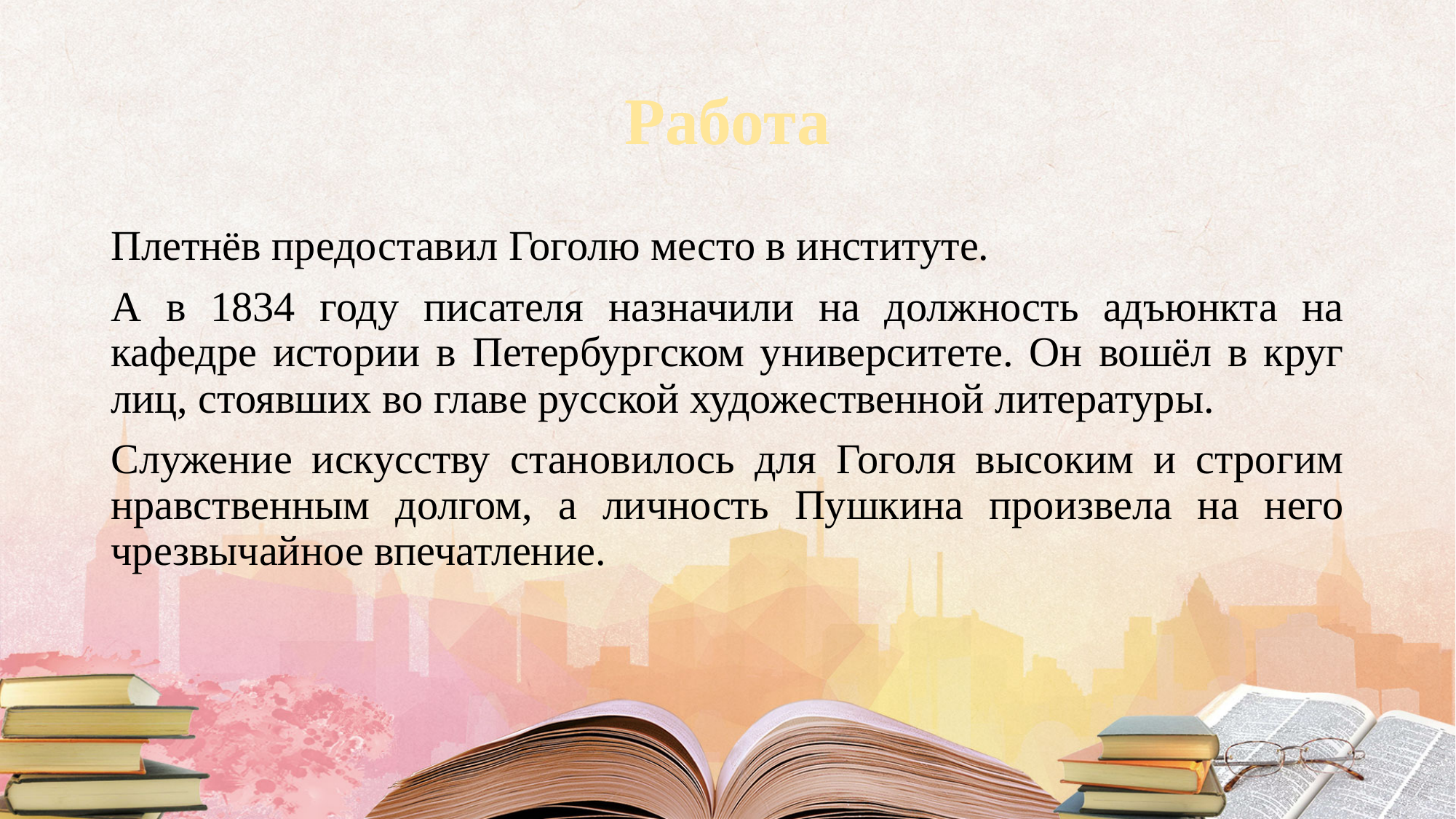

# Работа
Плетнёв предоставил Гоголю место в институте.
А в 1834 году писателя назначили на должность адъюнкта на кафедре истории в Петербургском университете. Он вошёл в круг лиц, стоявших во главе русской художественной литературы.
Служение искусству становилось для Гоголя высоким и строгим нравственным долгом, а личность Пушкина произвела на него чрезвычайное впечатление.